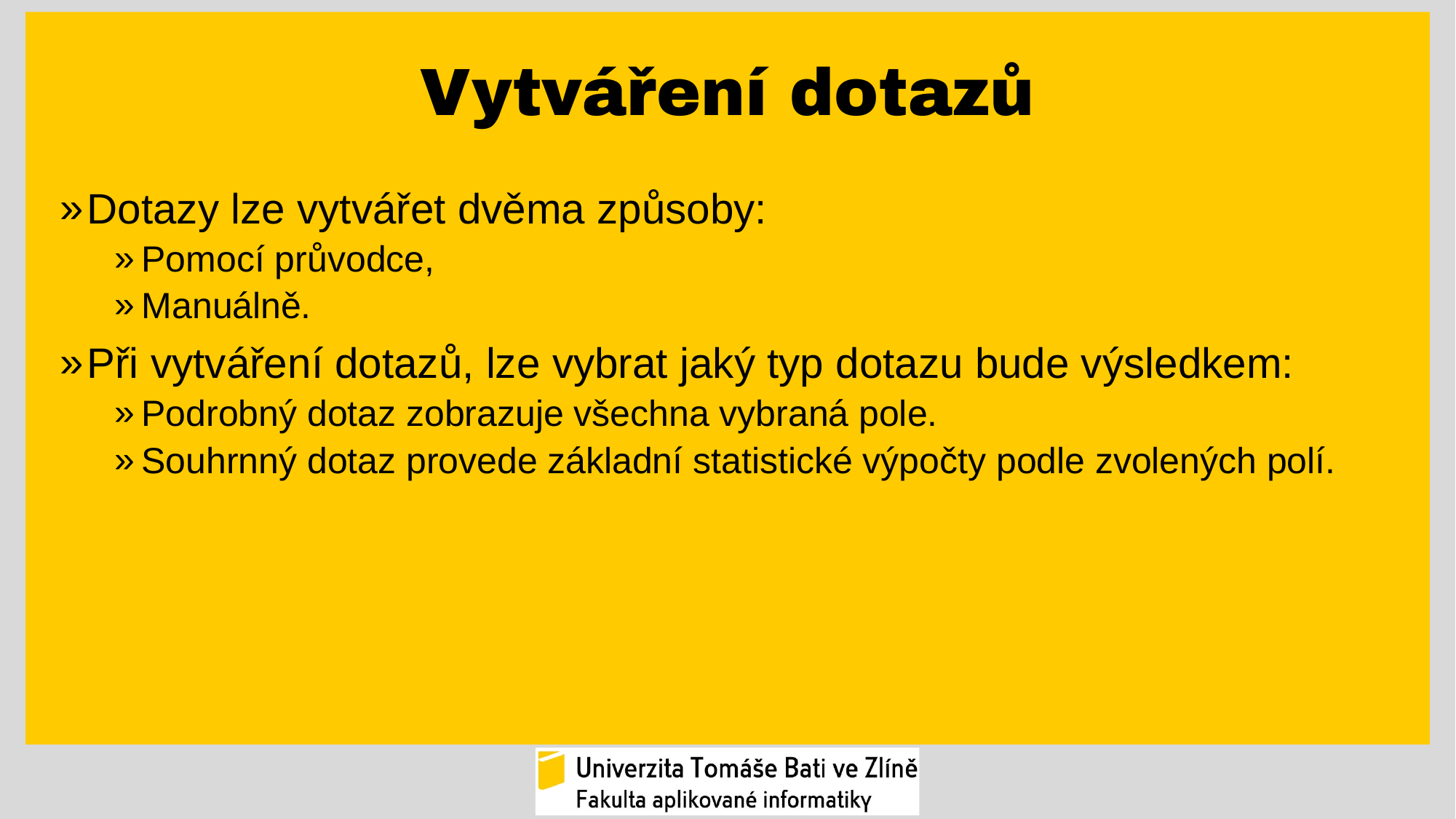

# Vytváření dotazů
Dotazy lze vytvářet dvěma způsoby:
Pomocí průvodce,
Manuálně.
Při vytváření dotazů, lze vybrat jaký typ dotazu bude výsledkem:
Podrobný dotaz zobrazuje všechna vybraná pole.
Souhrnný dotaz provede základní statistické výpočty podle zvolených polí.